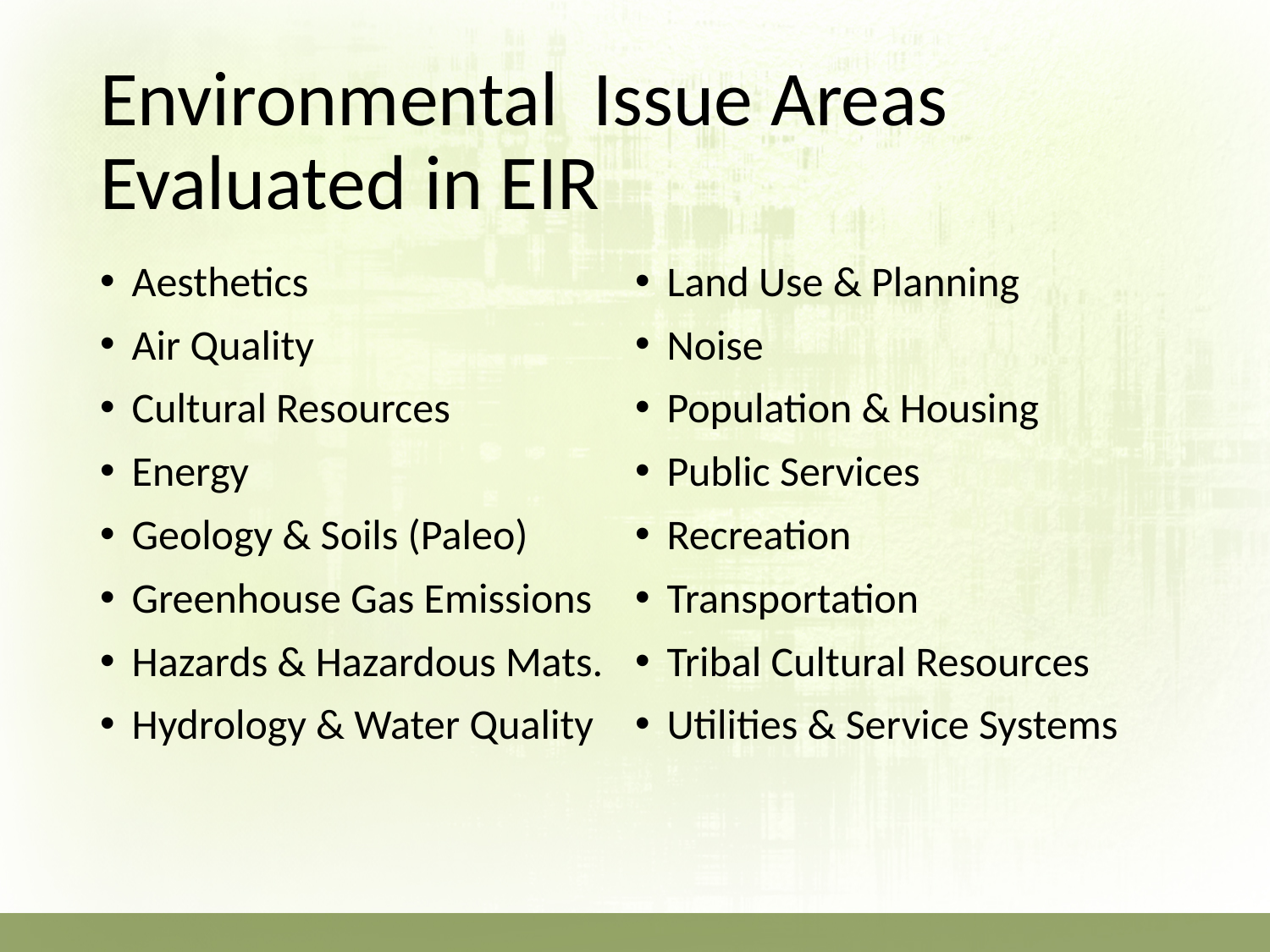

# Environmental  Issue Areas Evaluated in EIR
Aesthetics
Air Quality
Cultural Resources
Energy
Geology & Soils (Paleo)
Greenhouse Gas Emissions
Hazards & Hazardous Mats.
Hydrology & Water Quality

Land Use & Planning
Noise
Population & Housing
Public Services
Recreation
Transportation
Tribal Cultural Resources
Utilities & Service Systems